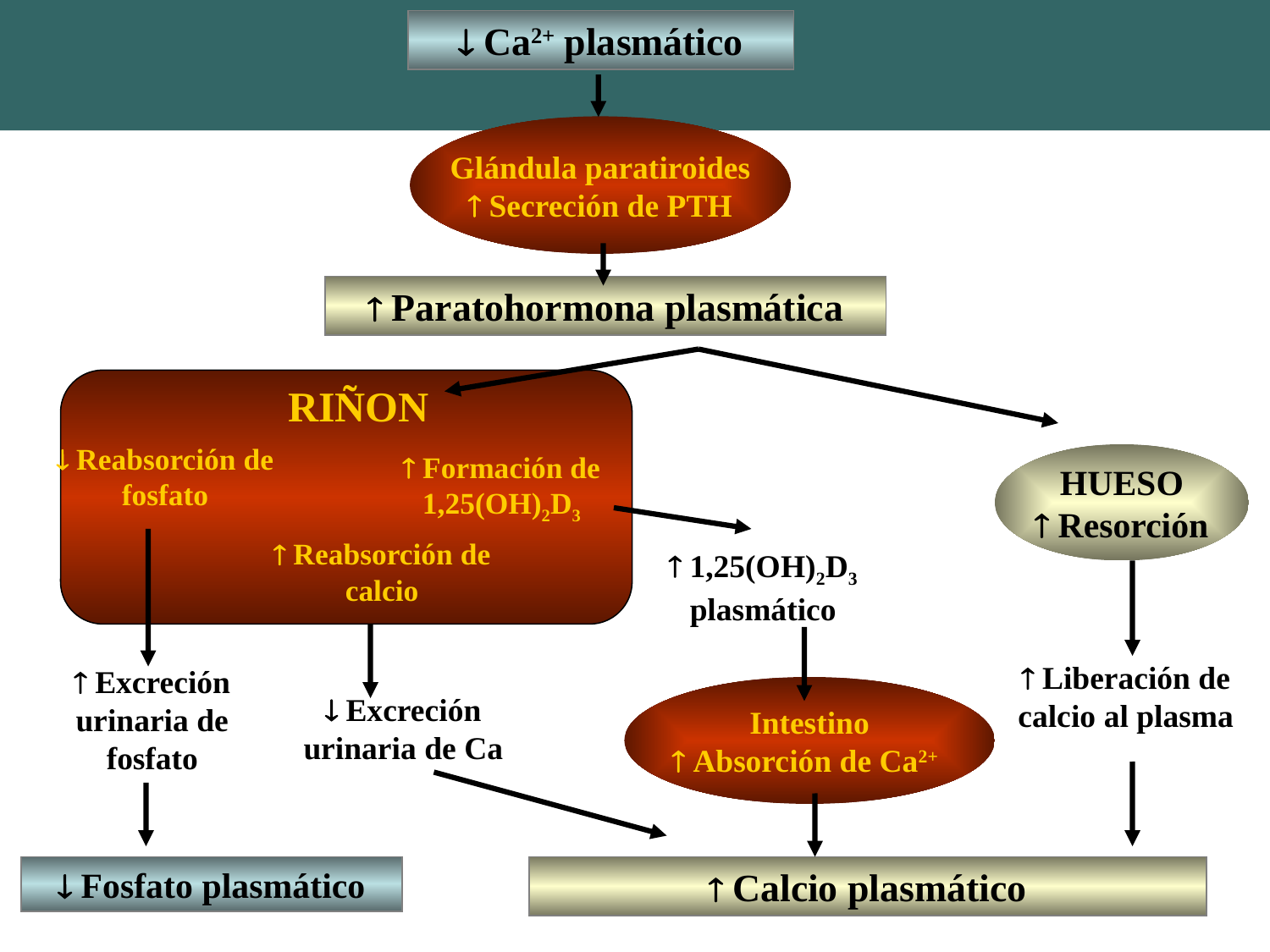

↓ Ca2+ plasmático

Glándula paratiroides
↑ Secreción de PTH

↑ Paratohormona plasmática

RIÑON
↓ Reabsorción de fosfato
↑ Formación de 1,25(OH)2D3
HUESO
↑ Resorción

↑ Reabsorción de calcio
↑ 1,25(OH)2D3 plasmático

↑ Liberación de calcio al plasma
↑ Excreción urinaria de fosfato

Intestino
↑ Absorción de Ca2+
↓ Excreción urinaria de Ca

↓ Fosfato plasmático
↑ Calcio plasmático